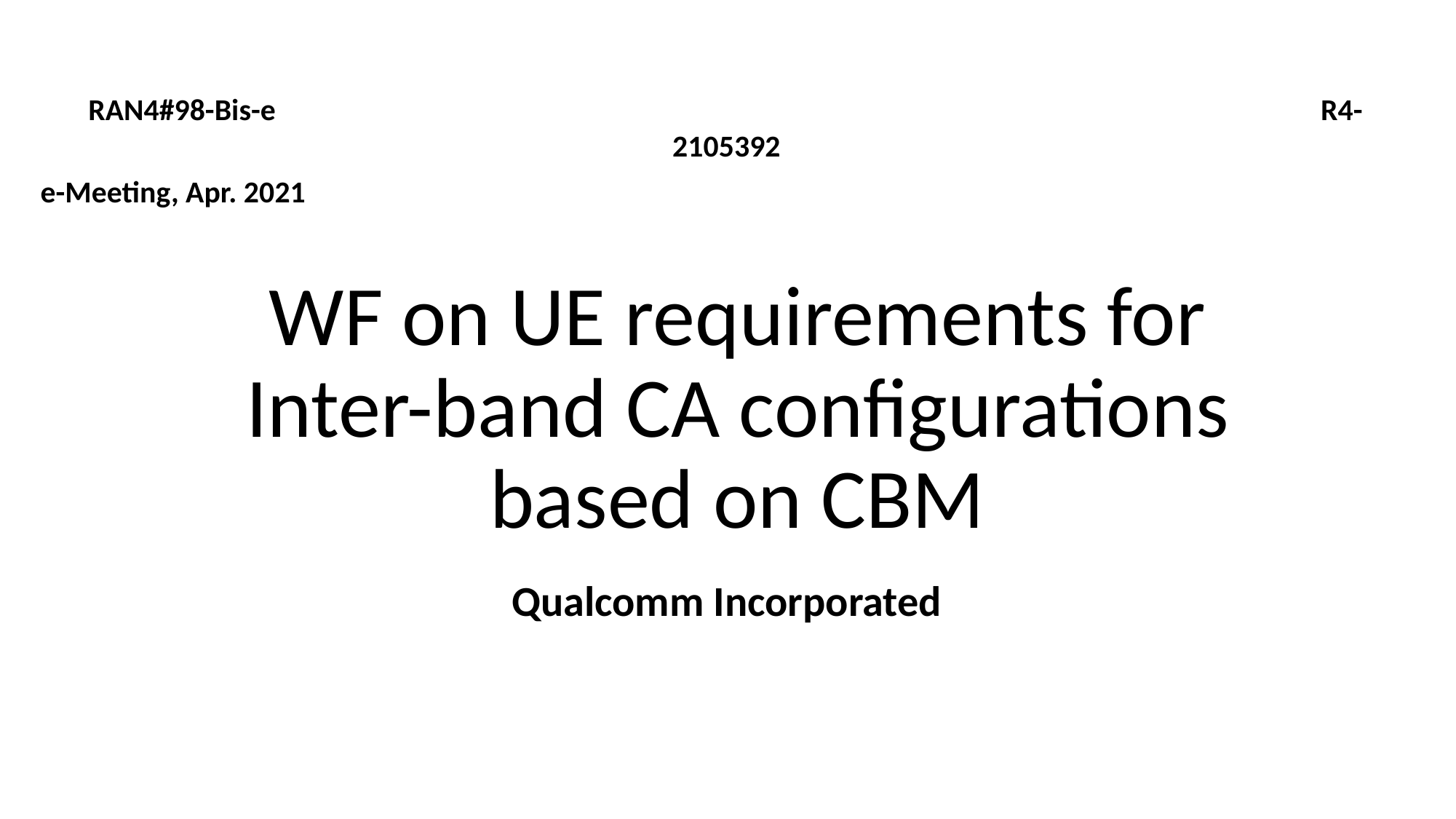

RAN4#98-Bis-e	                                                                                                                                                   R4-2105392
e-Meeting, Apr. 2021
# WF on UE requirements for Inter-band CA configurations based on CBM
Qualcomm Incorporated